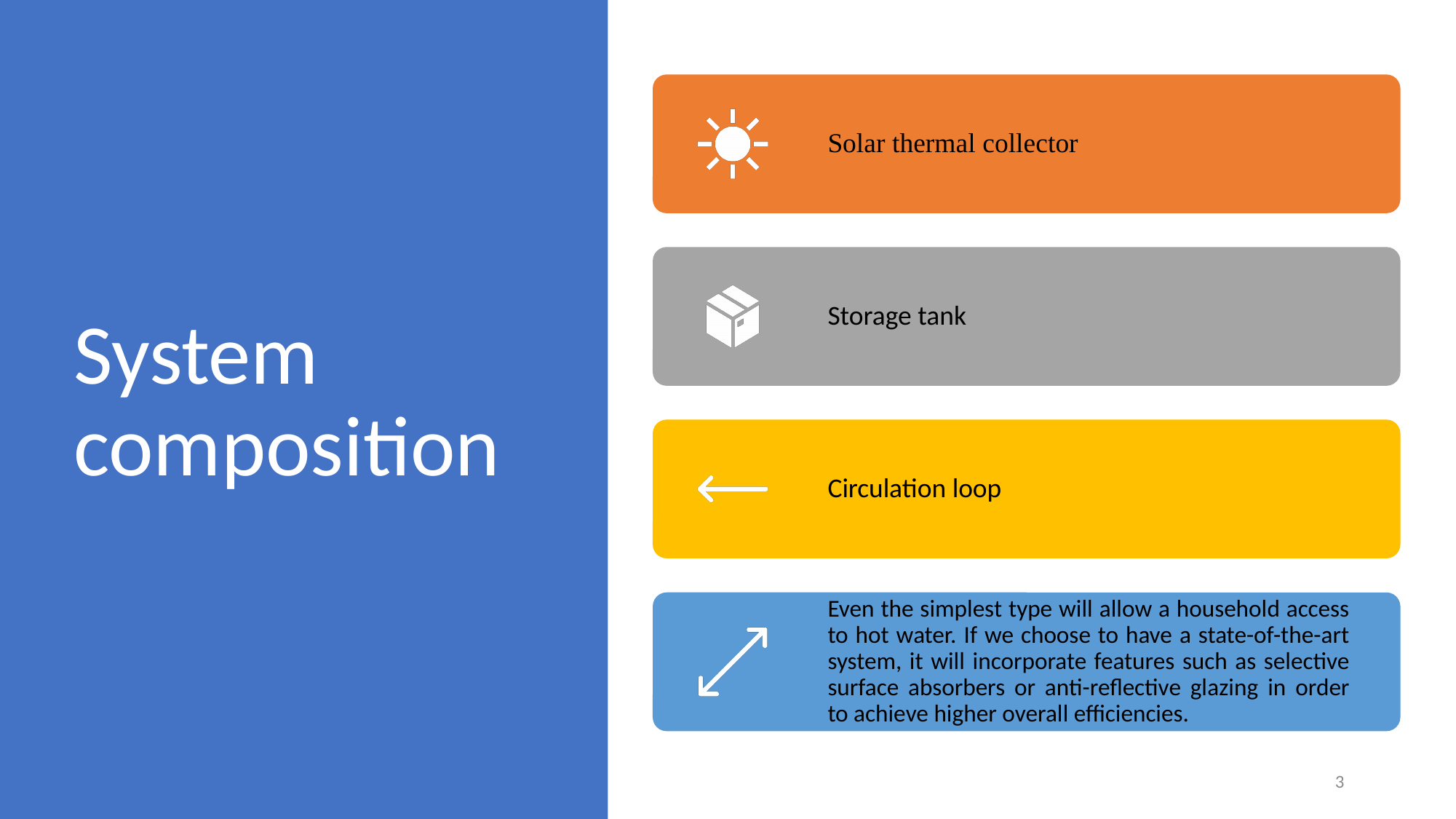

# System composition
Solar thermal collector
Storage tank
Circulation loop
Even the simplest type will allow a household access to hot water. If we choose to have a state-of-the-art system, it will incorporate features such as selective surface absorbers or anti-reflective glazing in order to achieve higher overall efficiencies.
3